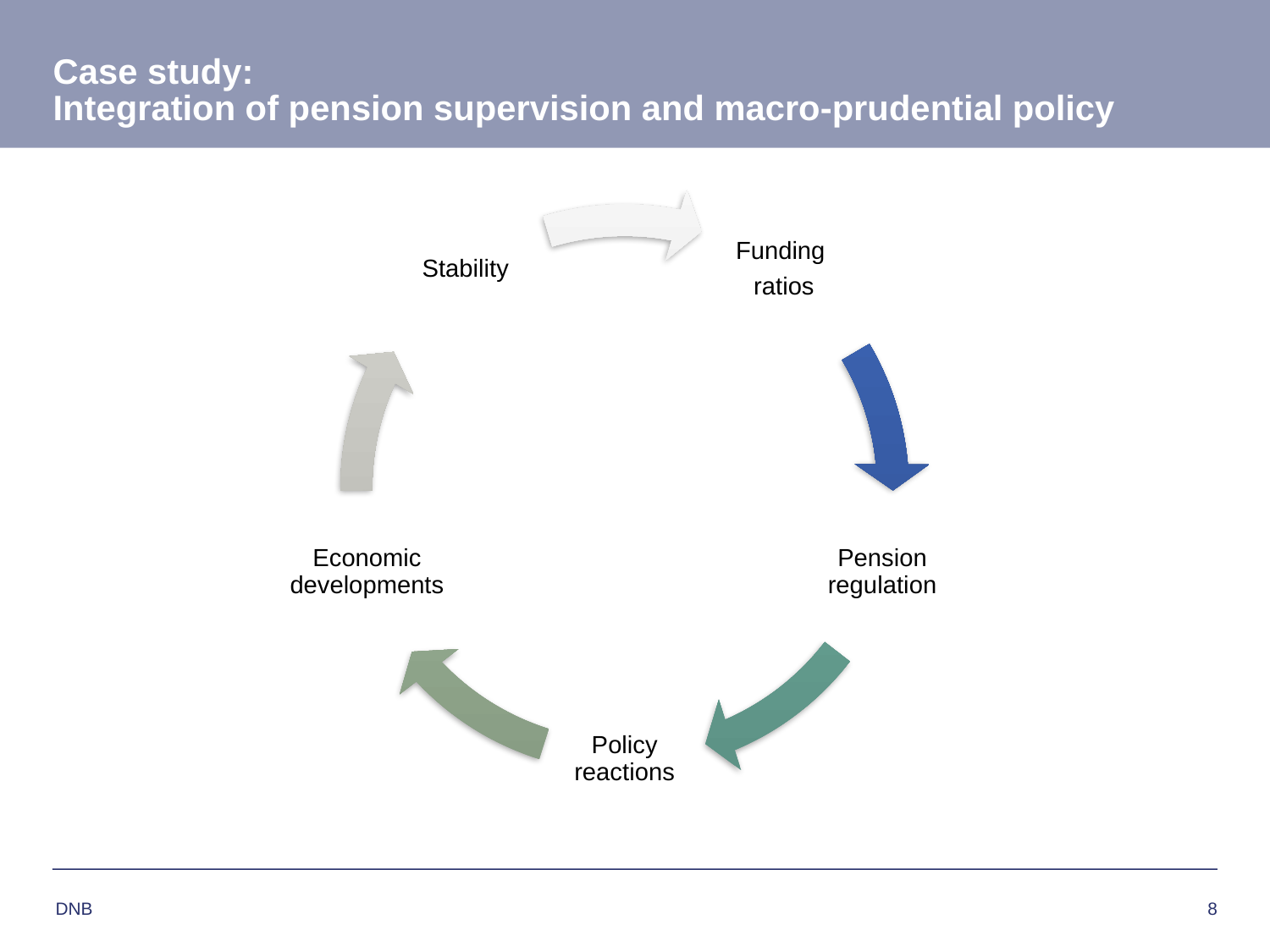

# Case study: Integration of pension supervision and macro-prudential policy
Funding
ratios
Pension regulation
Policy reactions
Economic developments
Stability